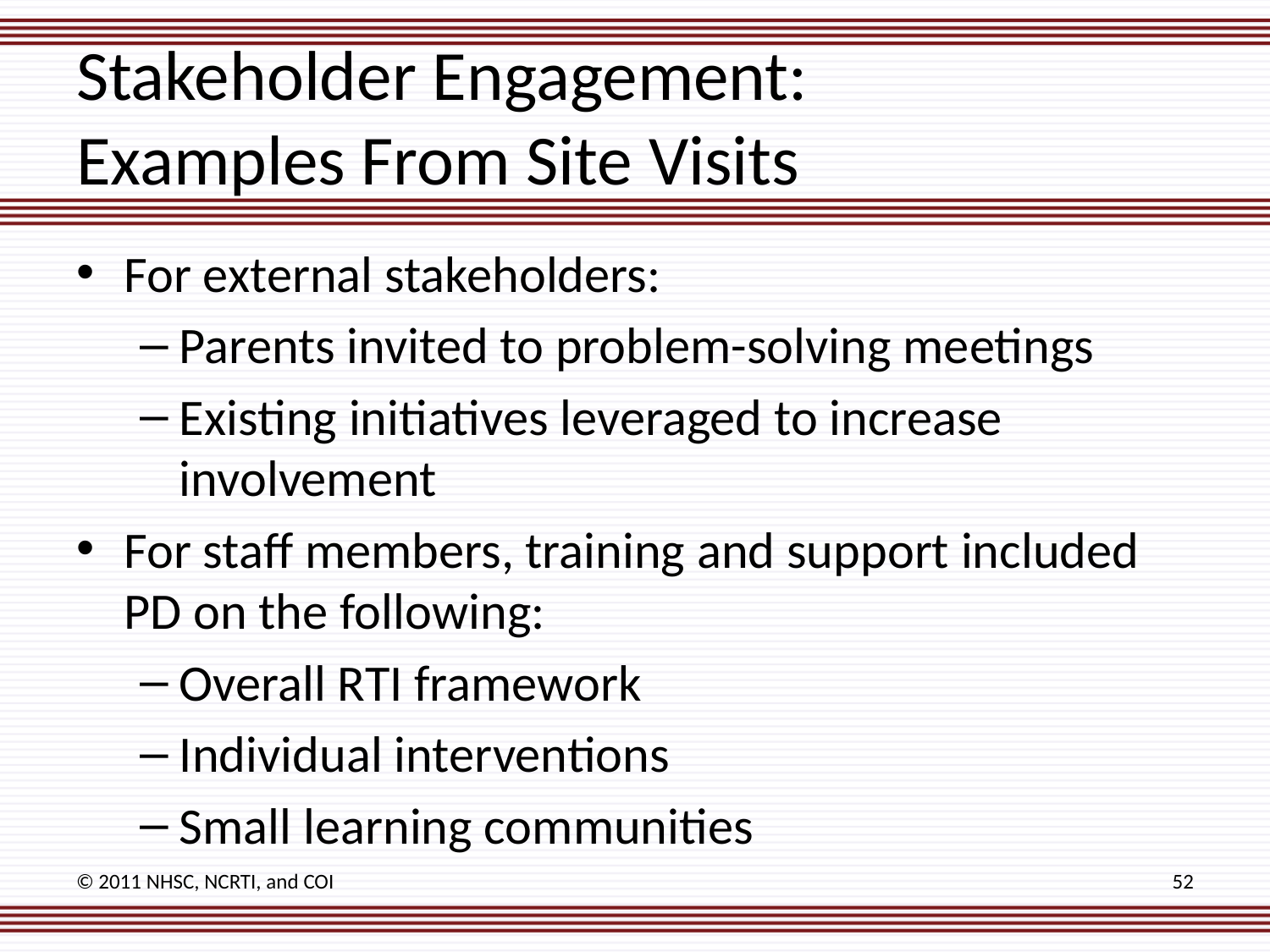

# Stakeholder Engagement: Examples From Site Visits
For external stakeholders:
Parents invited to problem-solving meetings
Existing initiatives leveraged to increase involvement
For staff members, training and support included PD on the following:
Overall RTI framework
Individual interventions
Small learning communities
© 2011 NHSC, NCRTI, and COI
52